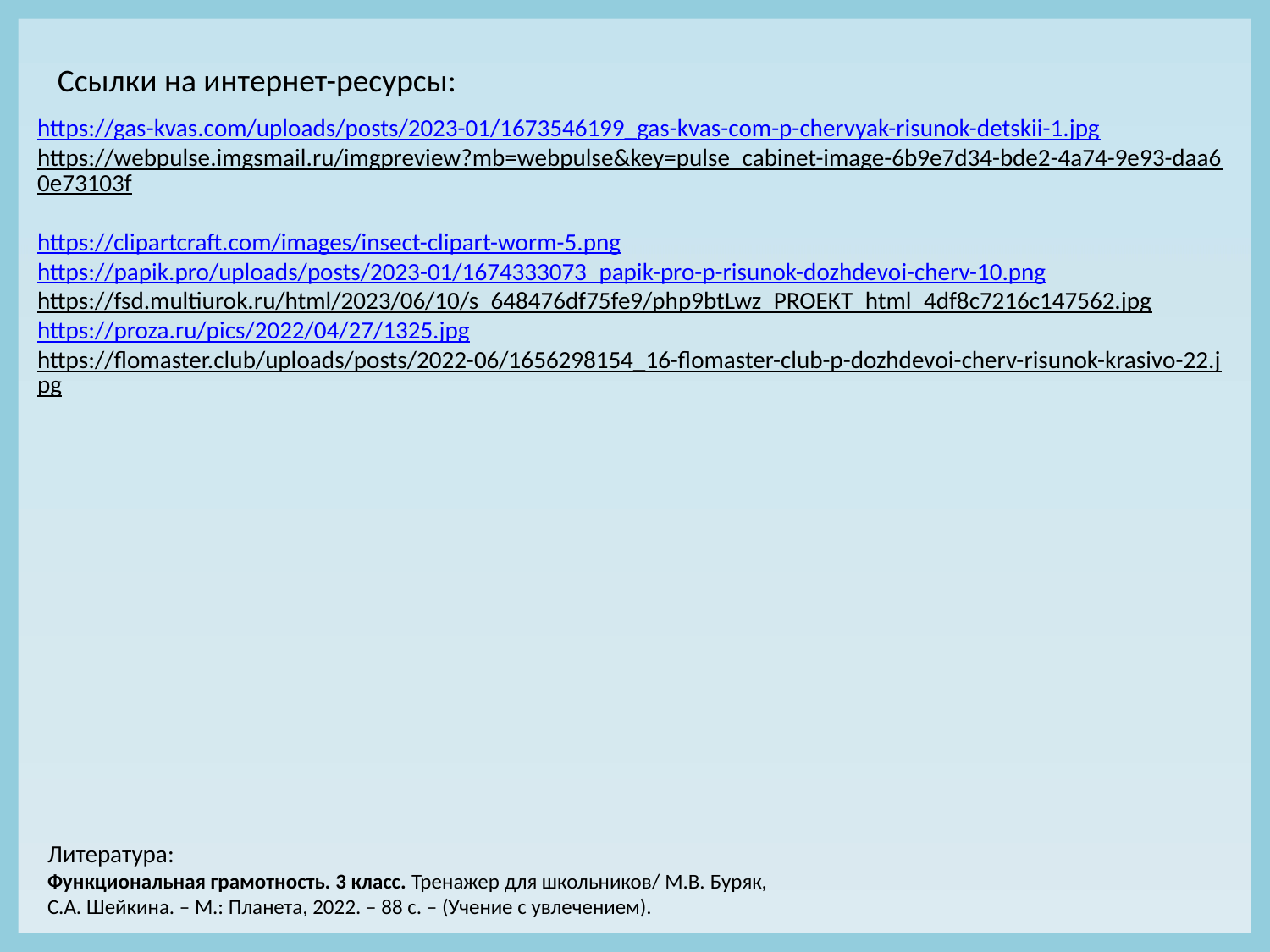

Ссылки на интернет-ресурсы:
https://gas-kvas.com/uploads/posts/2023-01/1673546199_gas-kvas-com-p-chervyak-risunok-detskii-1.jpg
https://webpulse.imgsmail.ru/imgpreview?mb=webpulse&key=pulse_cabinet-image-6b9e7d34-bde2-4a74-9e93-daa60e73103f
https://clipartcraft.com/images/insect-clipart-worm-5.png
https://papik.pro/uploads/posts/2023-01/1674333073_papik-pro-p-risunok-dozhdevoi-cherv-10.png
https://fsd.multiurok.ru/html/2023/06/10/s_648476df75fe9/php9btLwz_PROEKT_html_4df8c7216c147562.jpg https://proza.ru/pics/2022/04/27/1325.jpg
https://flomaster.club/uploads/posts/2022-06/1656298154_16-flomaster-club-p-dozhdevoi-cherv-risunok-krasivo-22.jpg
Литература:
Функциональная грамотность. 3 класс. Тренажер для школьников/ М.В. Буряк, С.А. Шейкина. – М.: Планета, 2022. – 88 с. – (Учение с увлечением).